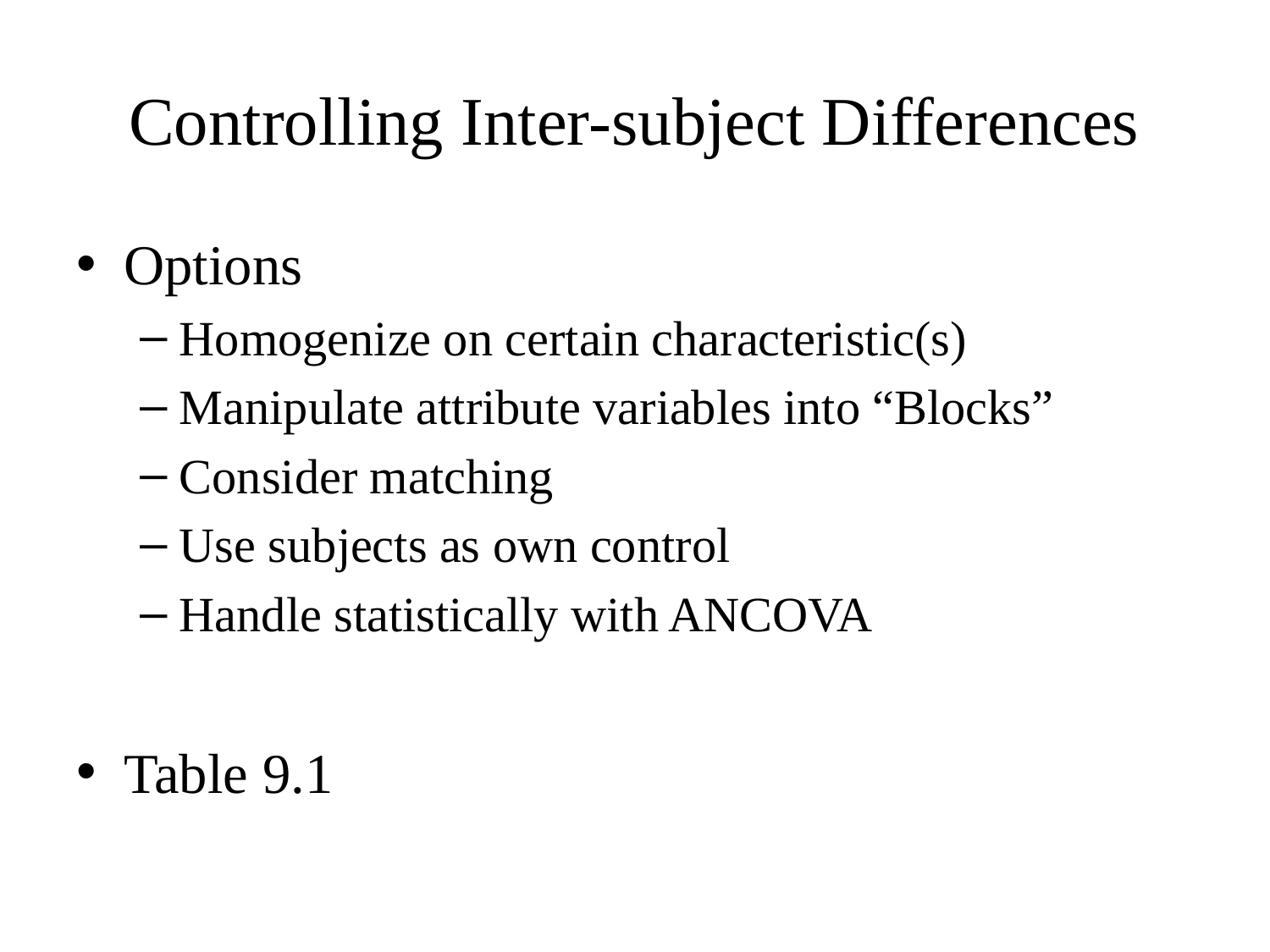

# Controlling Inter-subject Differences
Options
Homogenize on certain characteristic(s)
Manipulate attribute variables into “Blocks”
Consider matching
Use subjects as own control
Handle statistically with ANCOVA

Table 9.1